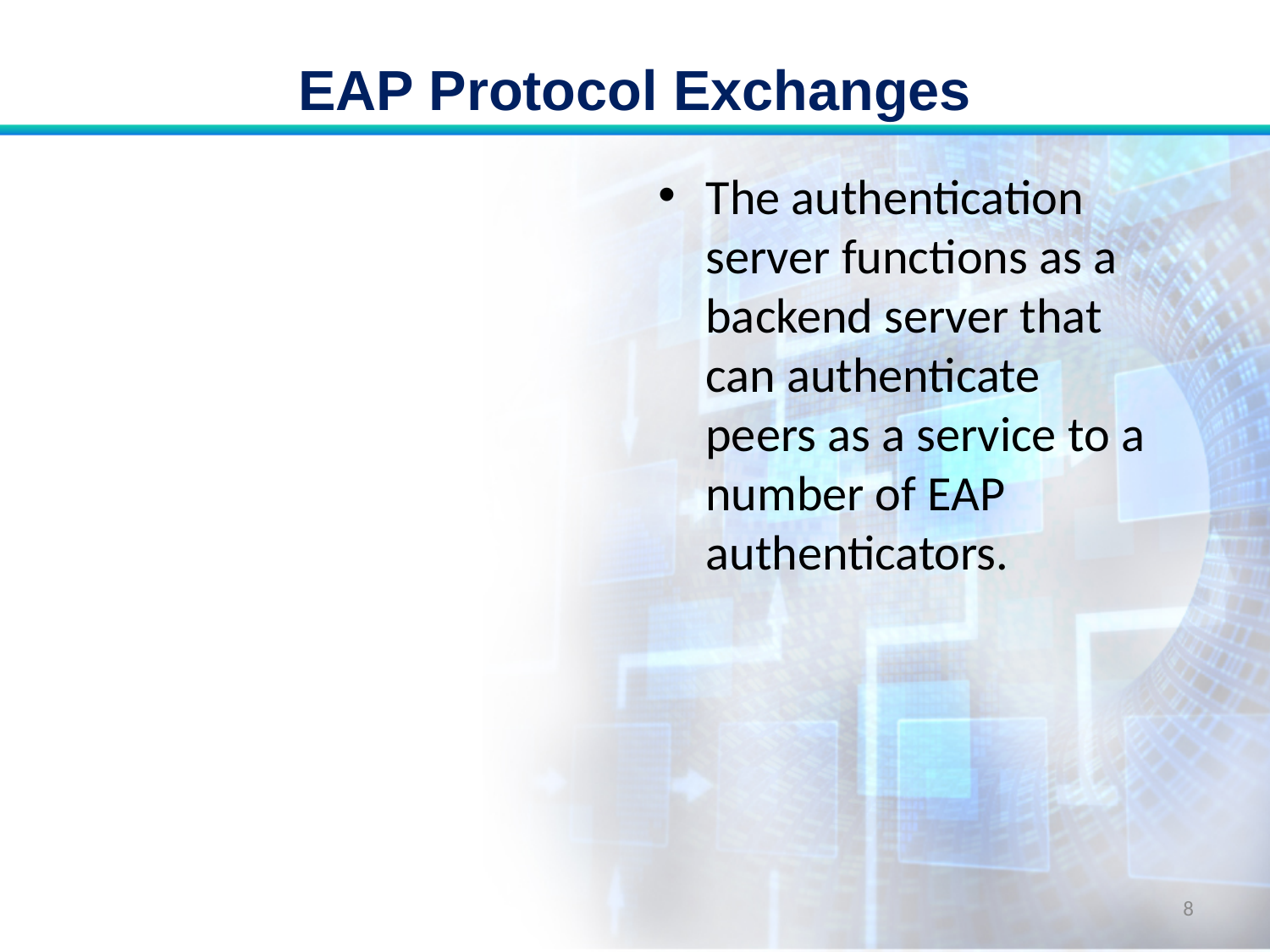

# EAP Protocol Exchanges
The authentication server functions as a backend server that can authenticate peers as a service to a number of EAP authenticators.
8